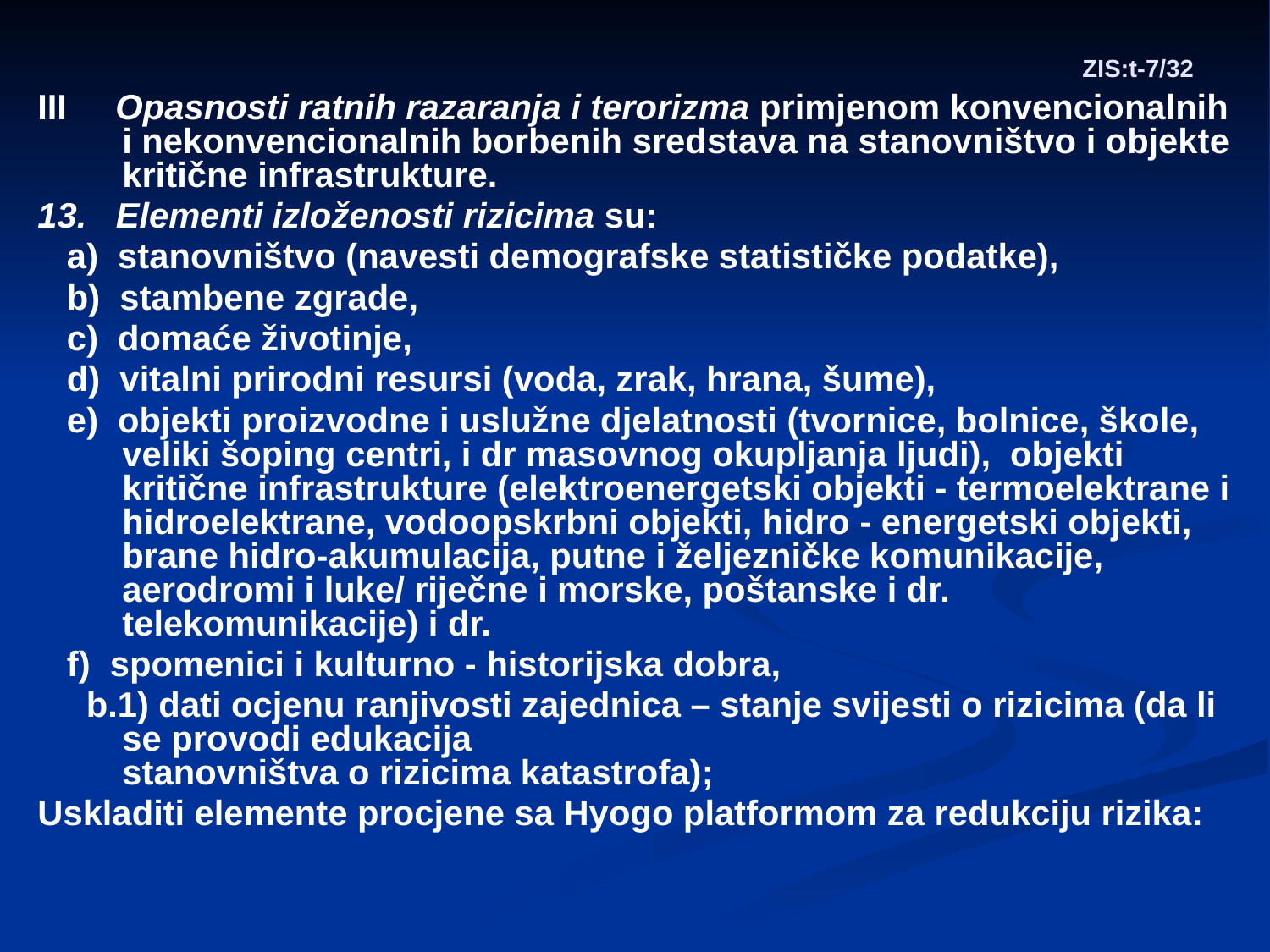

# ZIS:t-7/32
III     Opasnosti ratnih razaranja i terorizma primjenom konvencionalnih i nekonvencionalnih borbenih sredstava na stanovništvo i objekte kritične infrastrukture.
13.   Elementi izloženosti rizicima su:
   a)  stanovništvo (navesti demografske statističke podatke),
   b)  stambene zgrade,
   c)  domaće životinje,
   d)  vitalni prirodni resursi (voda, zrak, hrana, šume),
   e)  objekti proizvodne i uslužne djelatnosti (tvornice, bolnice, škole, veliki šoping centri, i dr masovnog okupljanja ljudi),  objekti kritične infrastrukture (elektroenergetski objekti - termoelektrane i hidroelektrane, vodoopskrbni objekti, hidro - energetski objekti, brane hidro-akumulacija, putne i željezničke komunikacije, aerodromi i luke/ riječne i morske, poštanske i dr. telekomunikacije) i dr.
   f)  spomenici i kulturno - historijska dobra,
     b.1) dati ocjenu ranjivosti zajednica – stanje svijesti o rizicima (da li se provodi edukacija                                                                          stanovništva o rizicima katastrofa);
Uskladiti elemente procjene sa Hyogo platformom za redukciju rizika: